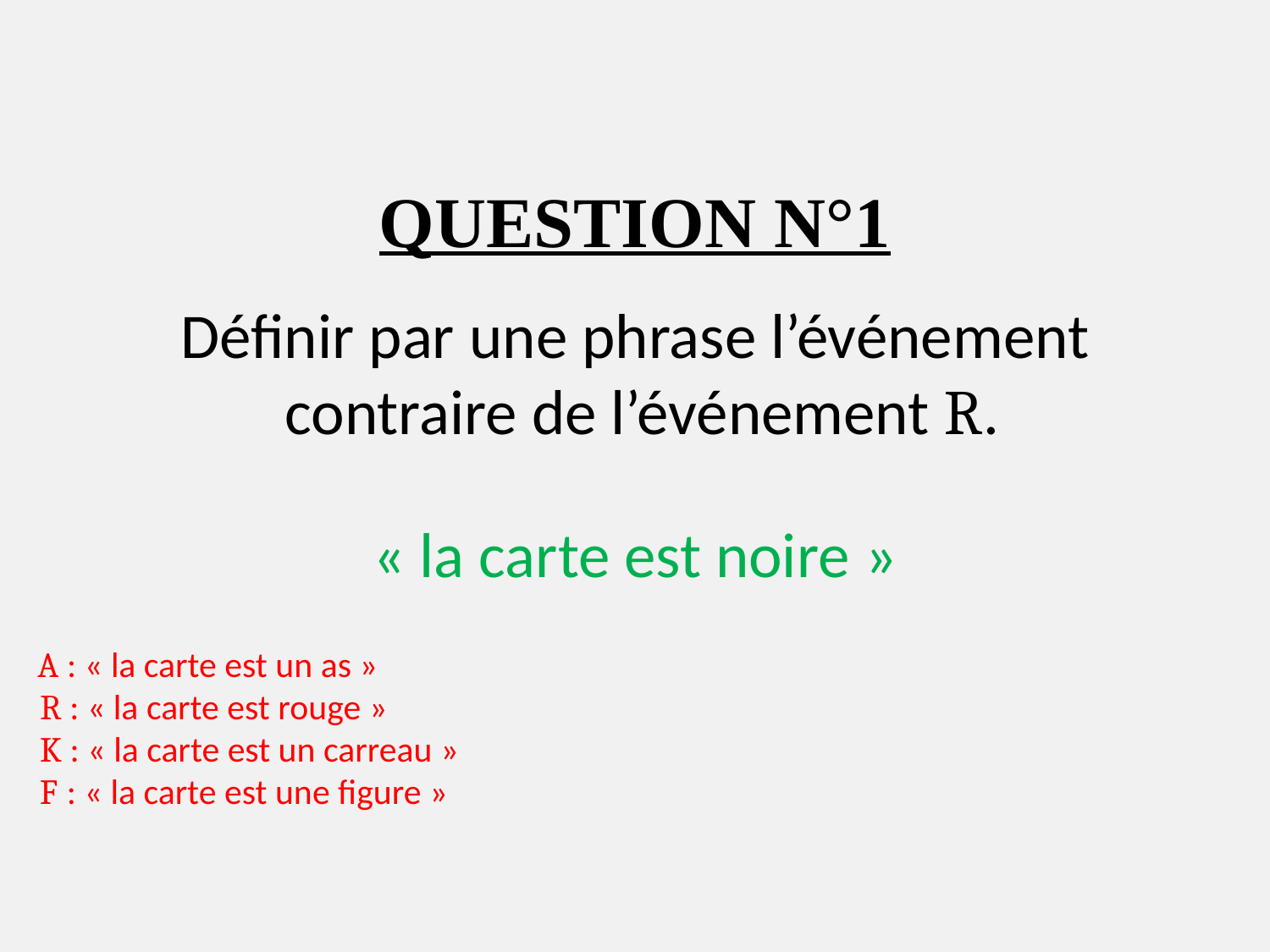

QUESTION N°1

Définir par une phrase l’événement
 contraire de l’événement R.

« la carte est noire »
 A : « la carte est un as »
 R : « la carte est rouge »
 K : « la carte est un carreau »
 F : « la carte est une figure »